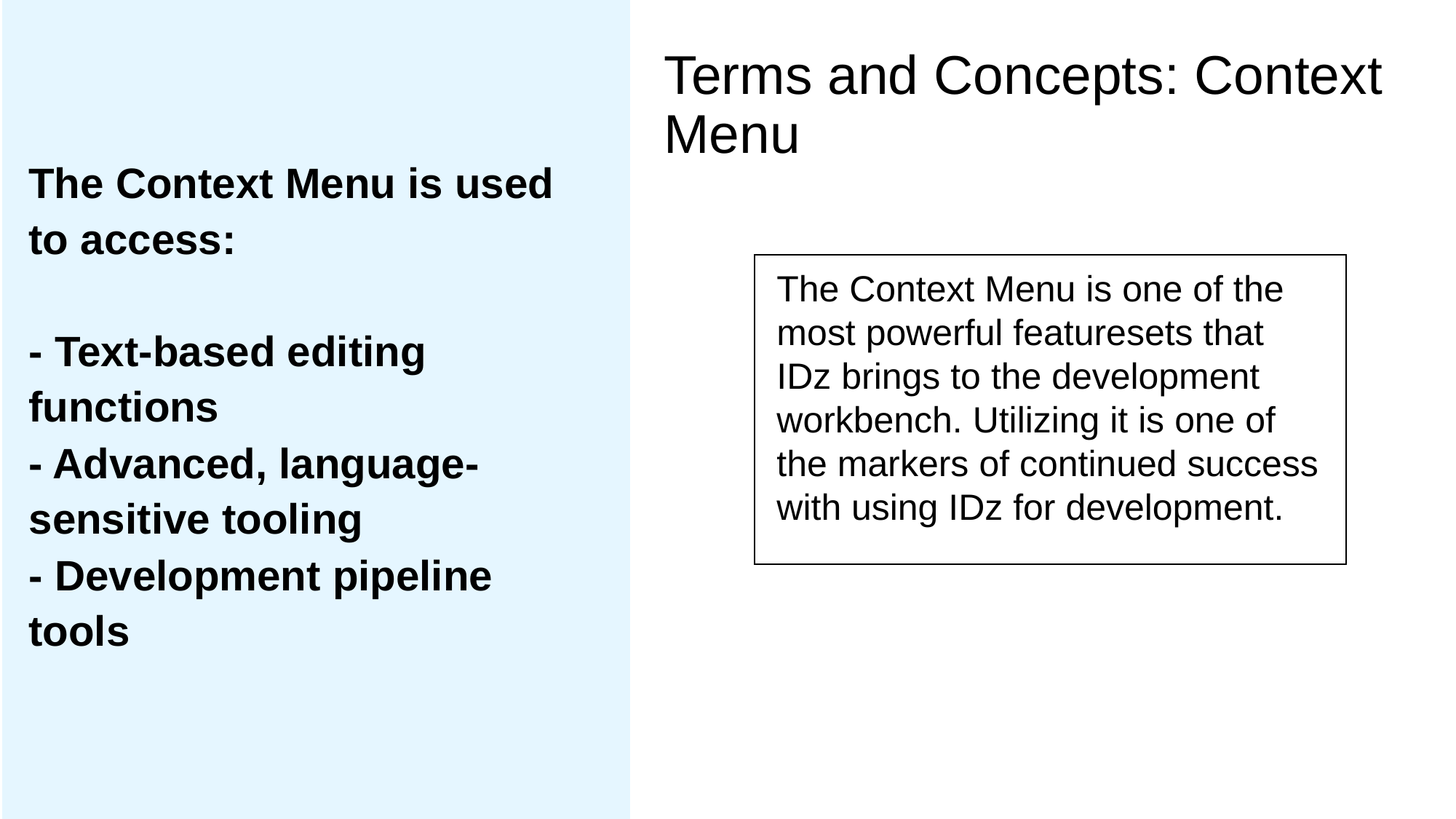

# Terms and Concepts: Context Menu
The Context Menu is used to access:

- Text-based editing functions
- Advanced, language-sensitive tooling
- Development pipeline tools

The Context Menu is one of the most powerful featuresets that IDz brings to the development workbench. Utilizing it is one of the markers of continued success with using IDz for development.